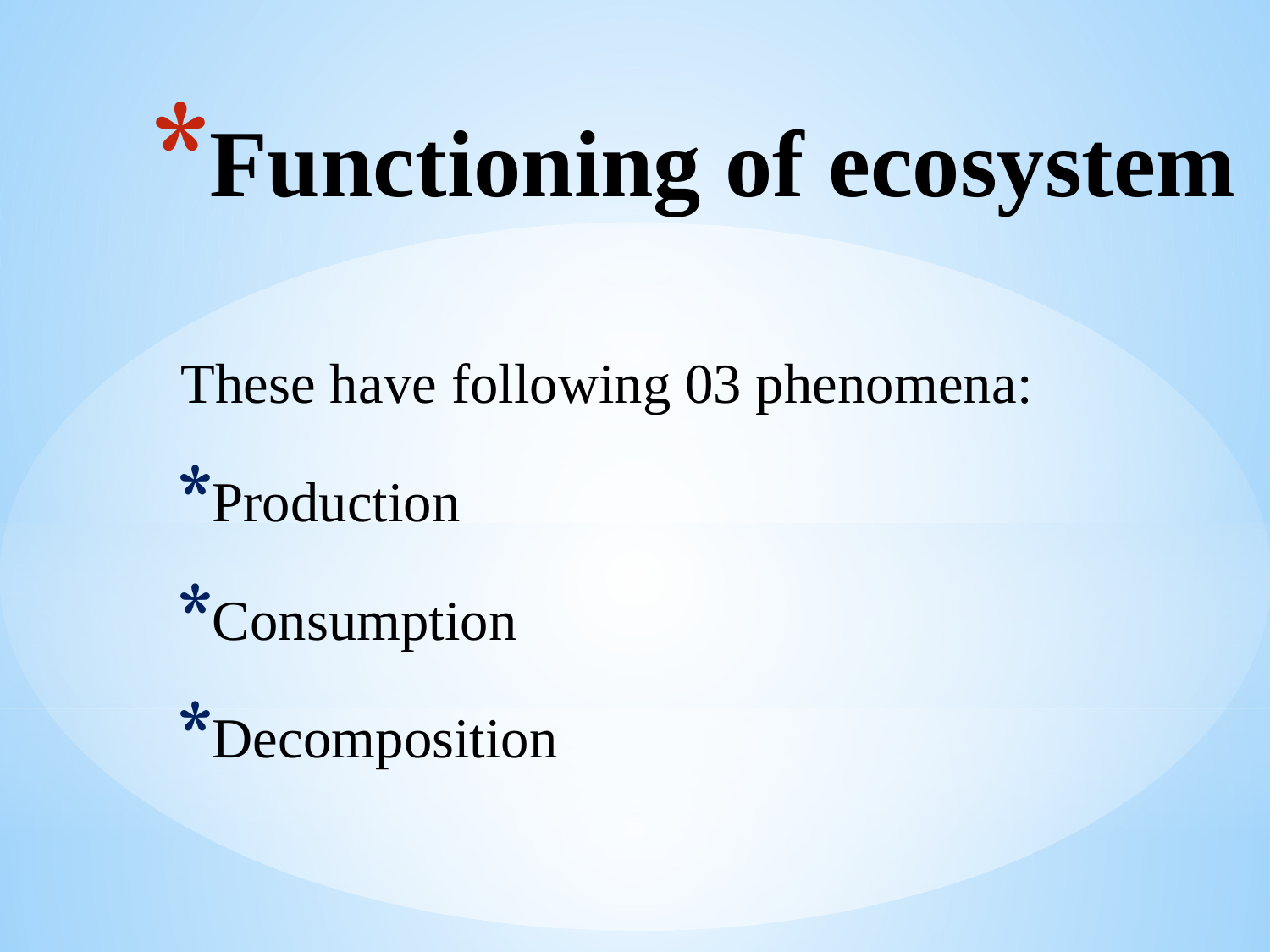

# Functioning of ecosystem
These have following 03 phenomena:
Production
Consumption
Decomposition